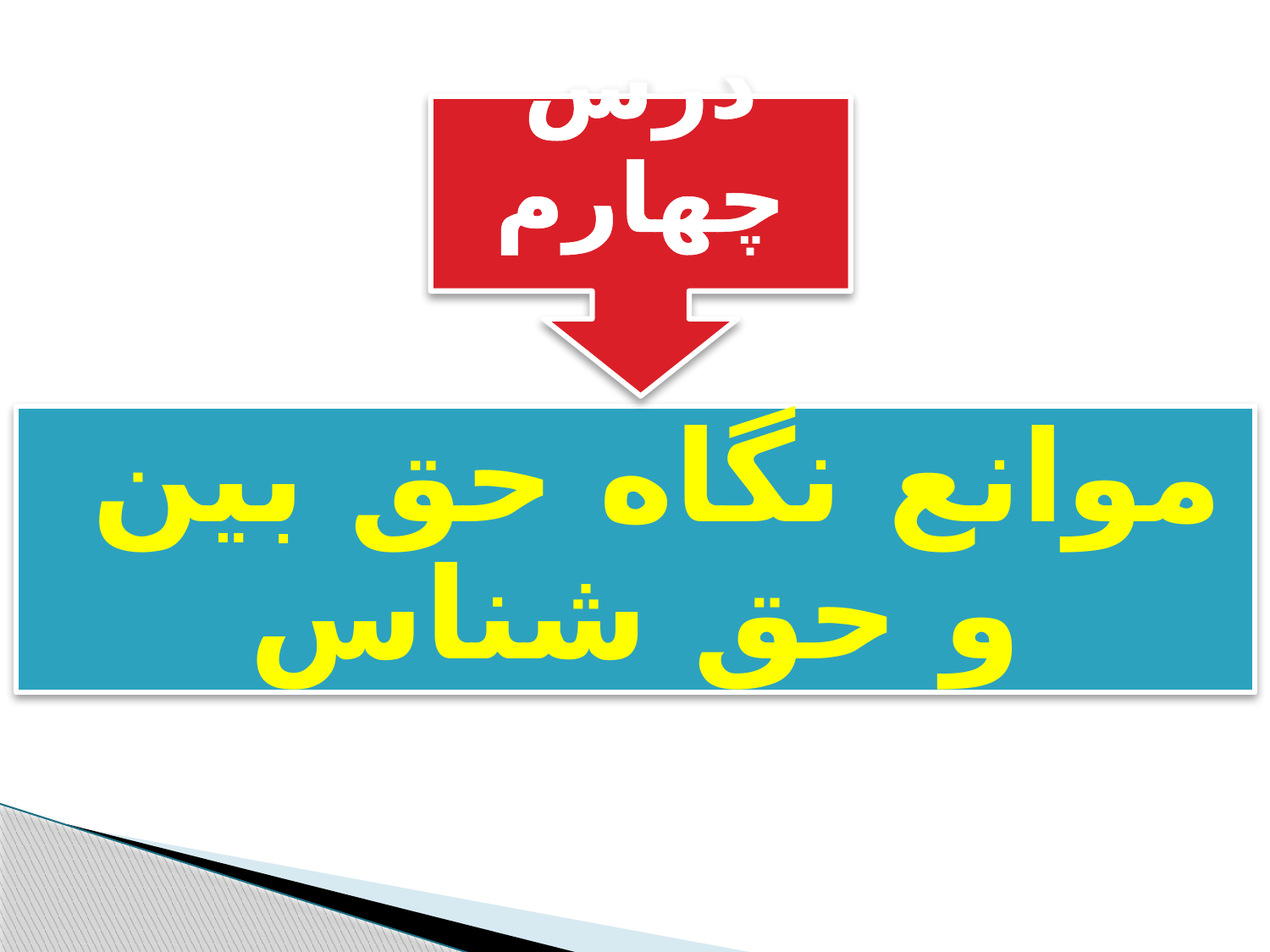

درس چهارم

موانع نگاه حق بین
و حق شناس